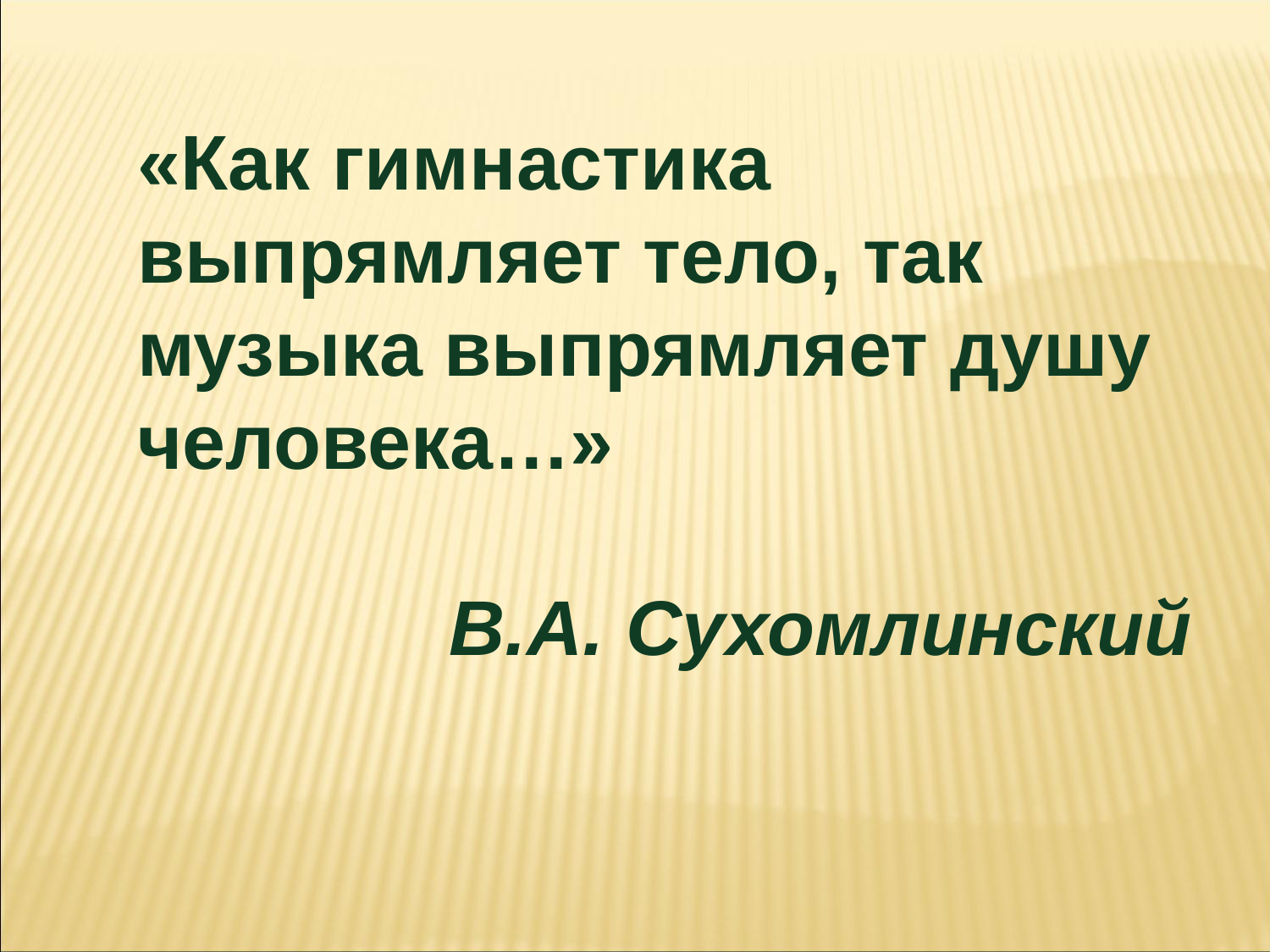

«Как гимнастика выпрямляет тело, так музыка выпрямляет душу человека…»

В.А. Сухомлинский